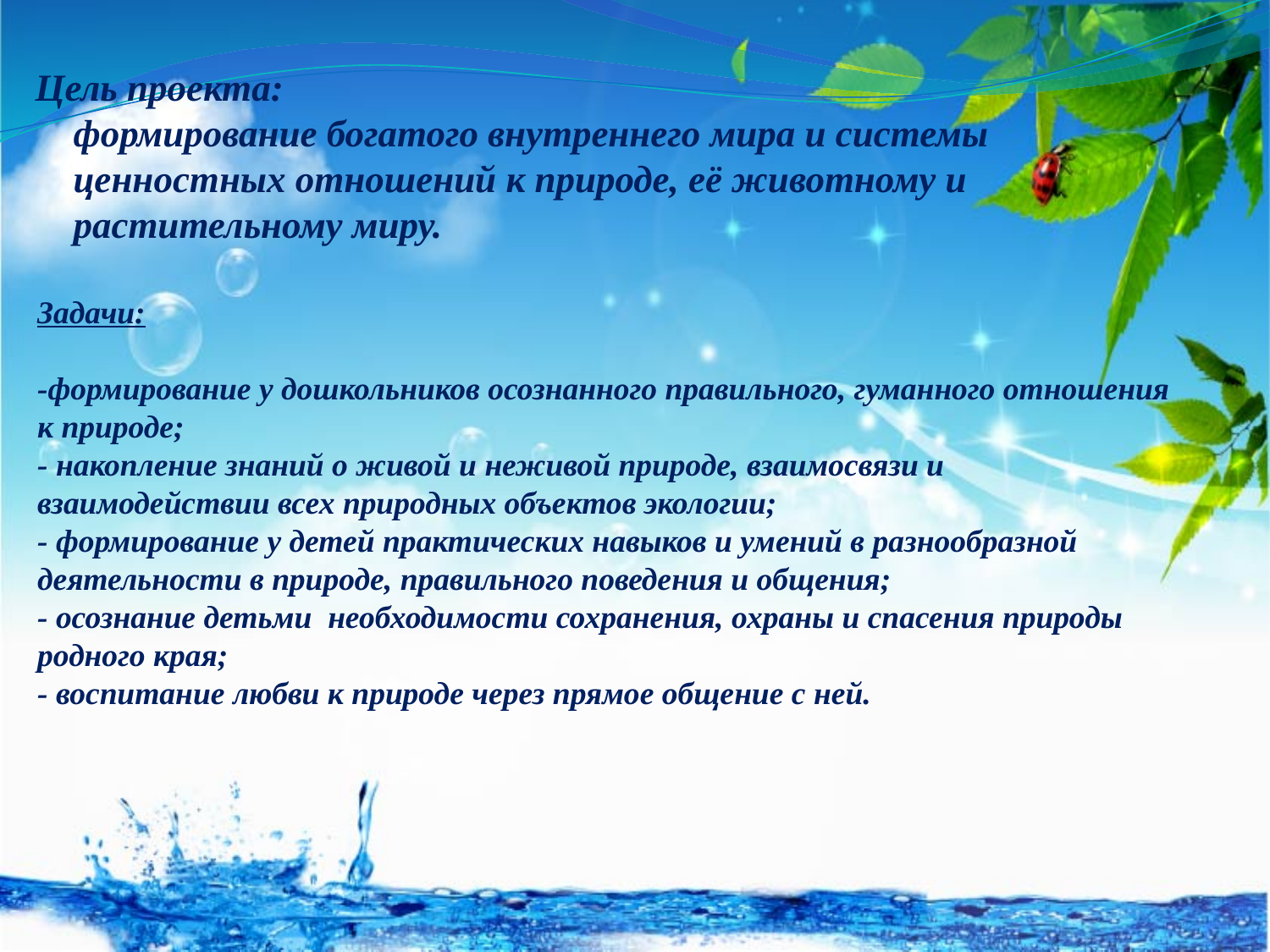

# Цель проекта: формирование богатого внутреннего мира и системы ценностных отношений к природе, её животному и растительному миру.
Задачи:

-формирование у дошкольников осознанного правильного, гуманного отношения к природе;
- накопление знаний о живой и неживой природе, взаимосвязи и взаимодействии всех природных объектов экологии; 
- формирование у детей практических навыков и умений в разнообразной деятельности в природе, правильного поведения и общения; 
- осознание детьми  необходимости сохранения, охраны и спасения природы родного края;
- воспитание любви к природе через прямое общение с ней.